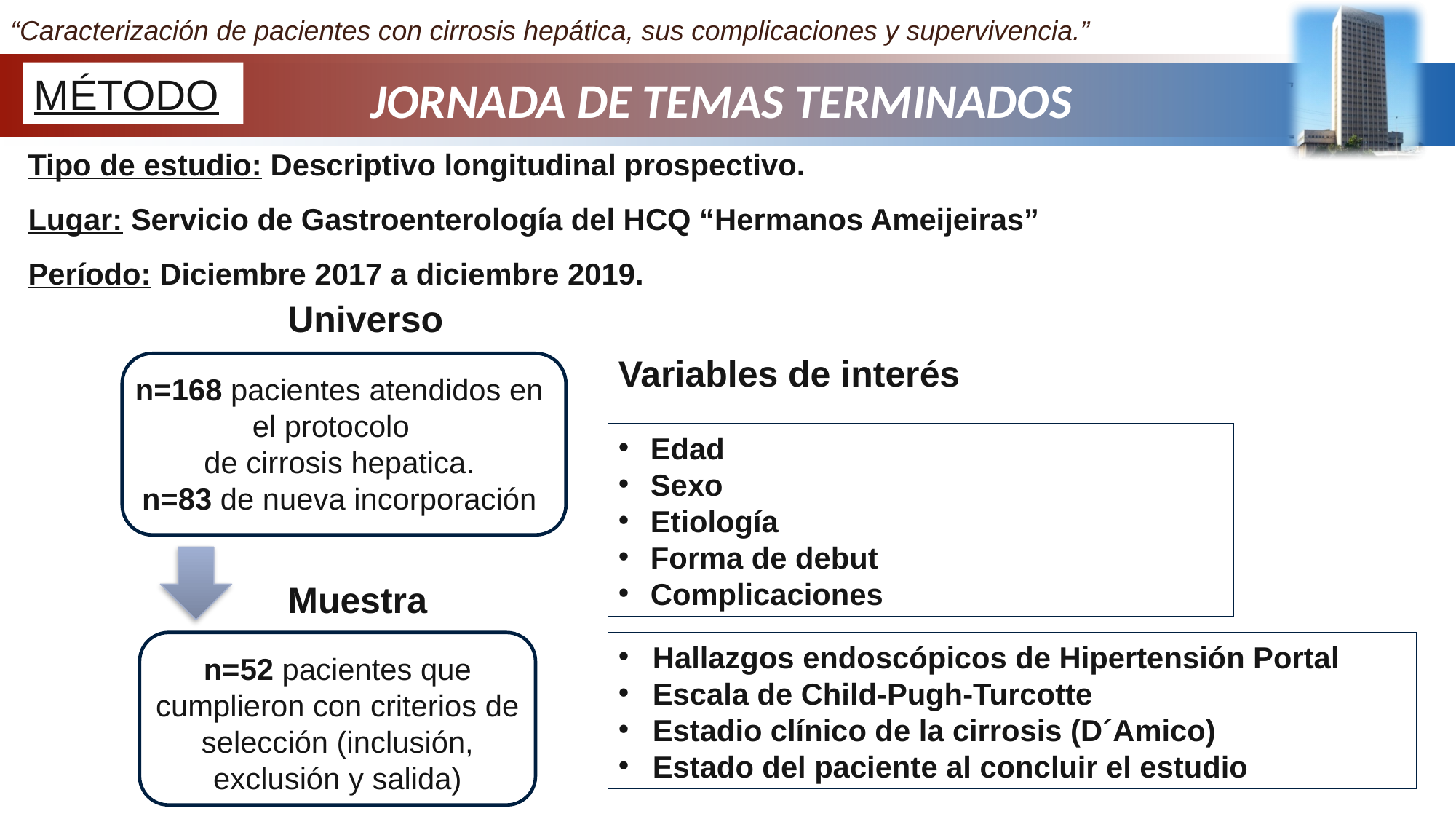

“Caracterización de pacientes con cirrosis hepática, sus complicaciones y supervivencia.”
MÉTODO
# JORNADA DE TEMAS TERMINADOS
Tipo de estudio: Descriptivo longitudinal prospectivo.
Lugar: Servicio de Gastroenterología del HCQ “Hermanos Ameijeiras”
Período: Diciembre 2017 a diciembre 2019.
Universo
Variables de interés

n=168 pacientes atendidos en el protocolo
de cirrosis hepatica.
n=83 de nueva incorporación
Edad
Sexo
Etiología
Forma de debut
Complicaciones

Muestra

Hallazgos endoscópicos de Hipertensión Portal
Escala de Child-Pugh-Turcotte
Estadio clínico de la cirrosis (D´Amico)
Estado del paciente al concluir el estudio
n=52 pacientes que cumplieron con criterios de selección (inclusión, exclusión y salida)